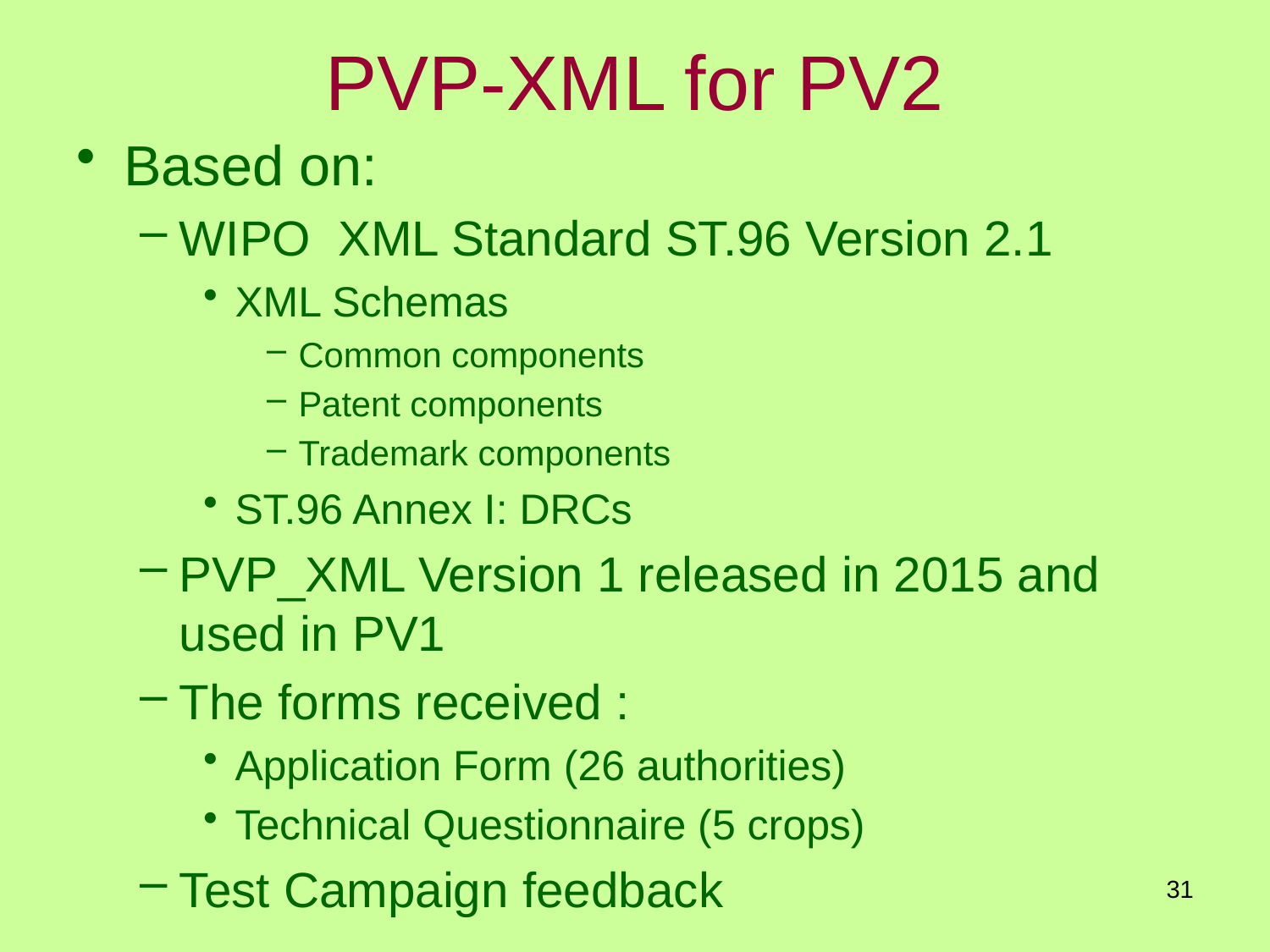

# PVP-XML for PV2
Based on:
WIPO  XML Standard ST.96 Version 2.1
XML Schemas
Common components
Patent components
Trademark components
ST.96 Annex I: DRCs
PVP_XML Version 1 released in 2015 and used in PV1
The forms received :
Application Form (26 authorities)
Technical Questionnaire (5 crops)
Test Campaign feedback
31